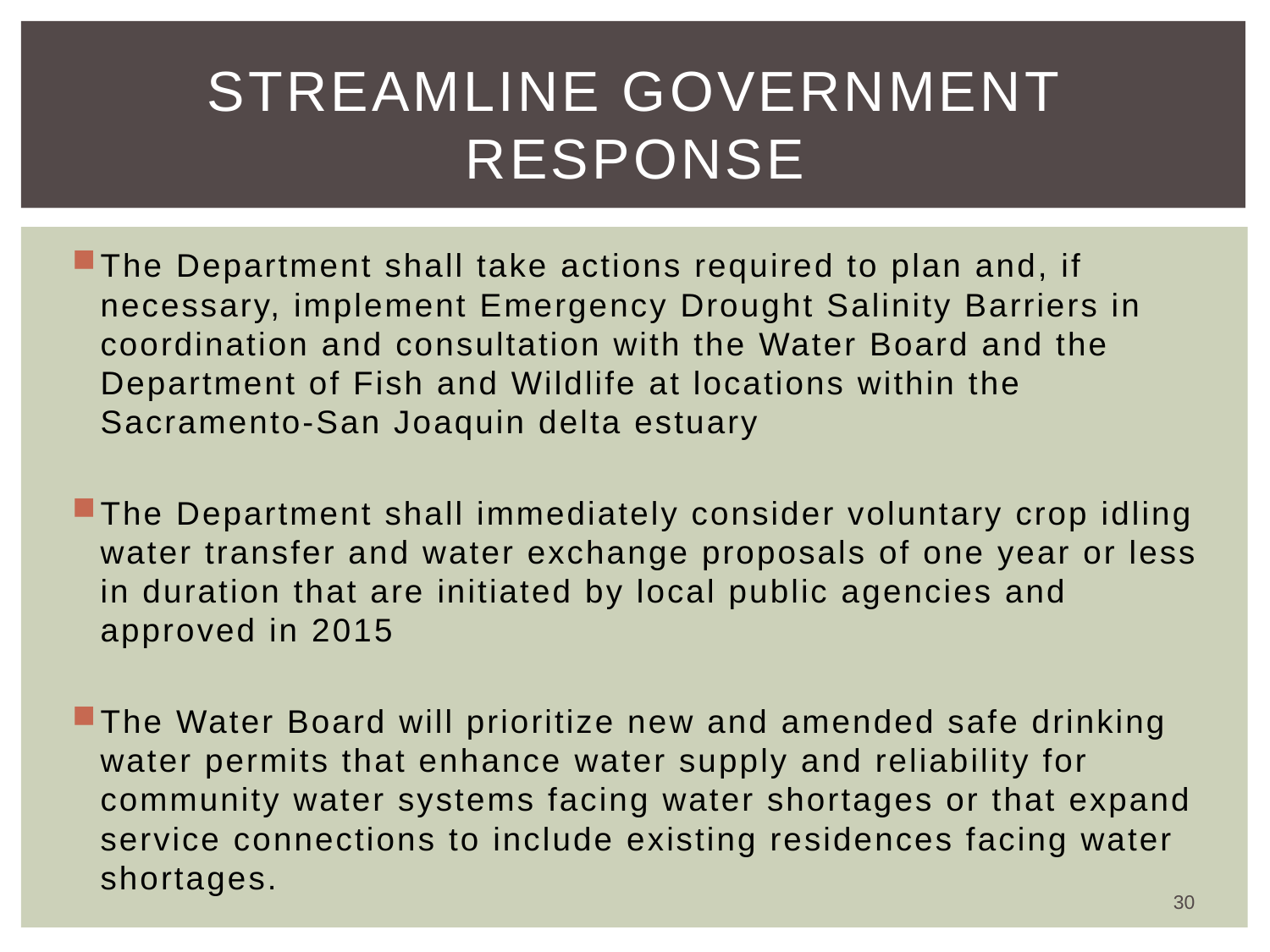

# Streamline government response
The Department shall take actions required to plan and, if necessary, implement Emergency Drought Salinity Barriers in coordination and consultation with the Water Board and the Department of Fish and Wildlife at locations within the Sacramento-San Joaquin delta estuary

The Department shall immediately consider voluntary crop idling water transfer and water exchange proposals of one year or less in duration that are initiated by local public agencies and approved in 2015

The Water Board will prioritize new and amended safe drinking water permits that enhance water supply and reliability for community water systems facing water shortages or that expand service connections to include existing residences facing water shortages.

30